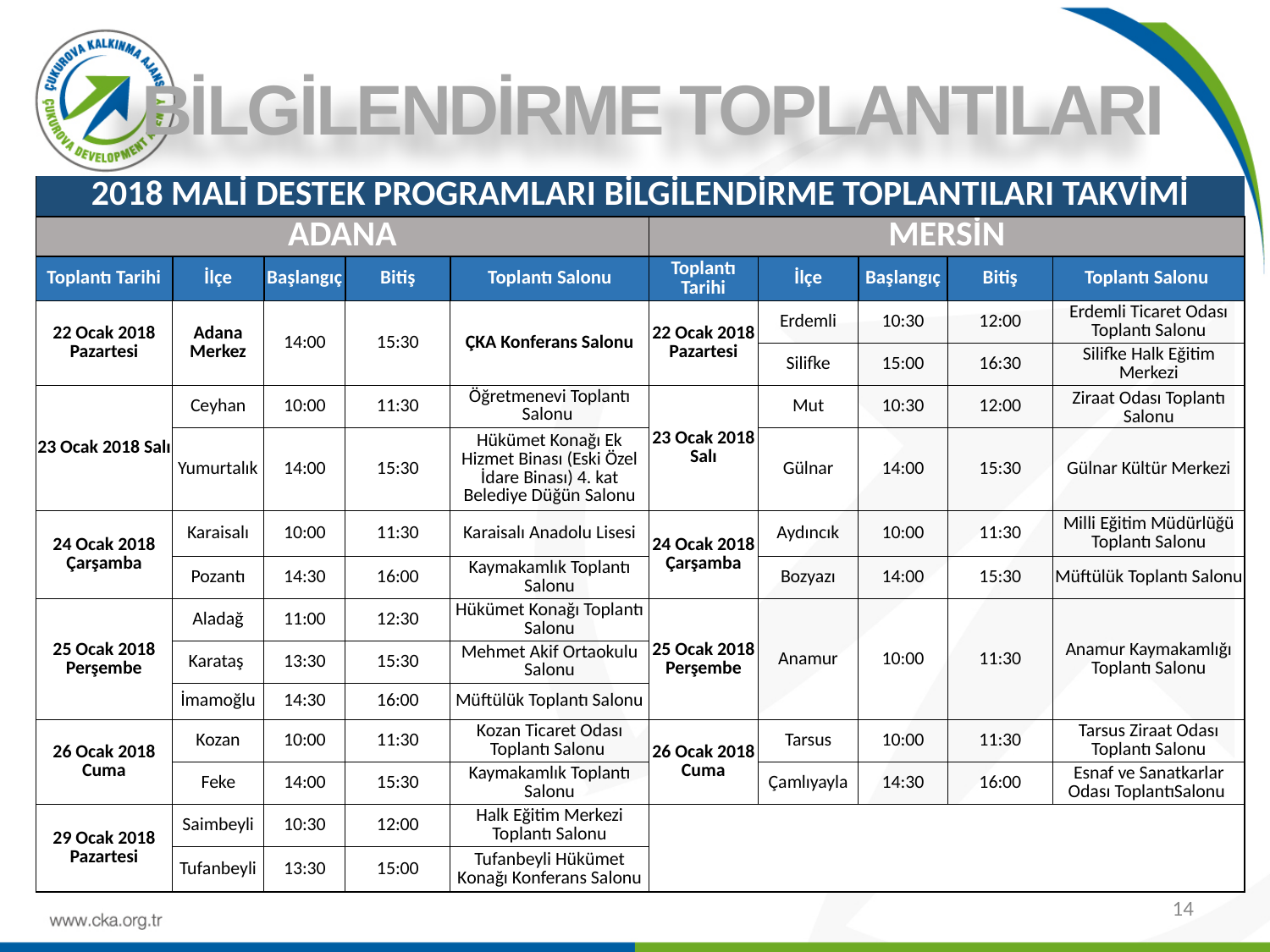

# BİLGİLENDİRME TOPLANTILARI
| 2018 MALİ DESTEK PROGRAMLARI BİLGİLENDİRME TOPLANTILARI TAKVİMİ |  |  |  |  |  |  |  |  |  |
| --- | --- | --- | --- | --- | --- | --- | --- | --- | --- |
| ADANA |  |  |  |  | MERSİN |  |  |  |  |
| Toplantı Tarihi | İlçe | Başlangıç | Bitiş | Toplantı Salonu | Toplantı Tarihi | İlçe | Başlangıç | Bitiş | Toplantı Salonu |
| 22 Ocak 2018 Pazartesi | Adana Merkez | 14:00 | 15:30 | ÇKA Konferans Salonu | 22 Ocak 2018 Pazartesi | Erdemli | 10:30 | 12:00 | Erdemli Ticaret Odası Toplantı Salonu |
|  |  |  |  |  |  | Silifke | 15:00 | 16:30 | Silifke Halk Eğitim Merkezi |
| 23 Ocak 2018 Salı | Ceyhan | 10:00 | 11:30 | Öğretmenevi Toplantı Salonu | 23 Ocak 2018 Salı | Mut | 10:30 | 12:00 | Ziraat Odası Toplantı Salonu |
|  | Yumurtalık | 14:00 | 15:30 | Hükümet Konağı Ek Hizmet Binası (Eski Özel İdare Binası) 4. kat Belediye Düğün Salonu |  | Gülnar | 14:00 | 15:30 | Gülnar Kültür Merkezi |
| 24 Ocak 2018 Çarşamba | Karaisalı | 10:00 | 11:30 | Karaisalı Anadolu Lisesi | 24 Ocak 2018 Çarşamba | Aydıncık | 10:00 | 11:30 | Milli Eğitim Müdürlüğü Toplantı Salonu |
|  | Pozantı | 14:30 | 16:00 | Kaymakamlık Toplantı Salonu |  | Bozyazı | 14:00 | 15:30 | Müftülük Toplantı Salonu |
| 25 Ocak 2018 Perşembe | Aladağ | 11:00 | 12:30 | Hükümet Konağı Toplantı Salonu | 25 Ocak 2018 Perşembe | Anamur | 10:00 | 11:30 | Anamur Kaymakamlığı Toplantı Salonu |
|  | Karataş | 13:30 | 15:30 | Mehmet Akif Ortaokulu Salonu |  |  |  |  |  |
|  | İmamoğlu | 14:30 | 16:00 | Müftülük Toplantı Salonu |  |  |  |  |  |
| 26 Ocak 2018 Cuma | Kozan | 10:00 | 11:30 | Kozan Ticaret Odası Toplantı Salonu | 26 Ocak 2018 Cuma | Tarsus | 10:00 | 11:30 | Tarsus Ziraat Odası Toplantı Salonu |
|  | Feke | 14:00 | 15:30 | Kaymakamlık Toplantı Salonu |  | Çamlıyayla | 14:30 | 16:00 | Esnaf ve Sanatkarlar Odası ToplantıSalonu |
| 29 Ocak 2018 Pazartesi | Saimbeyli | 10:30 | 12:00 | Halk Eğitim Merkezi Toplantı Salonu |  |  |  |  |  |
|  | Tufanbeyli | 13:30 | 15:00 | Tufanbeyli Hükümet Konağı Konferans Salonu |  |  |  |  |  |
14